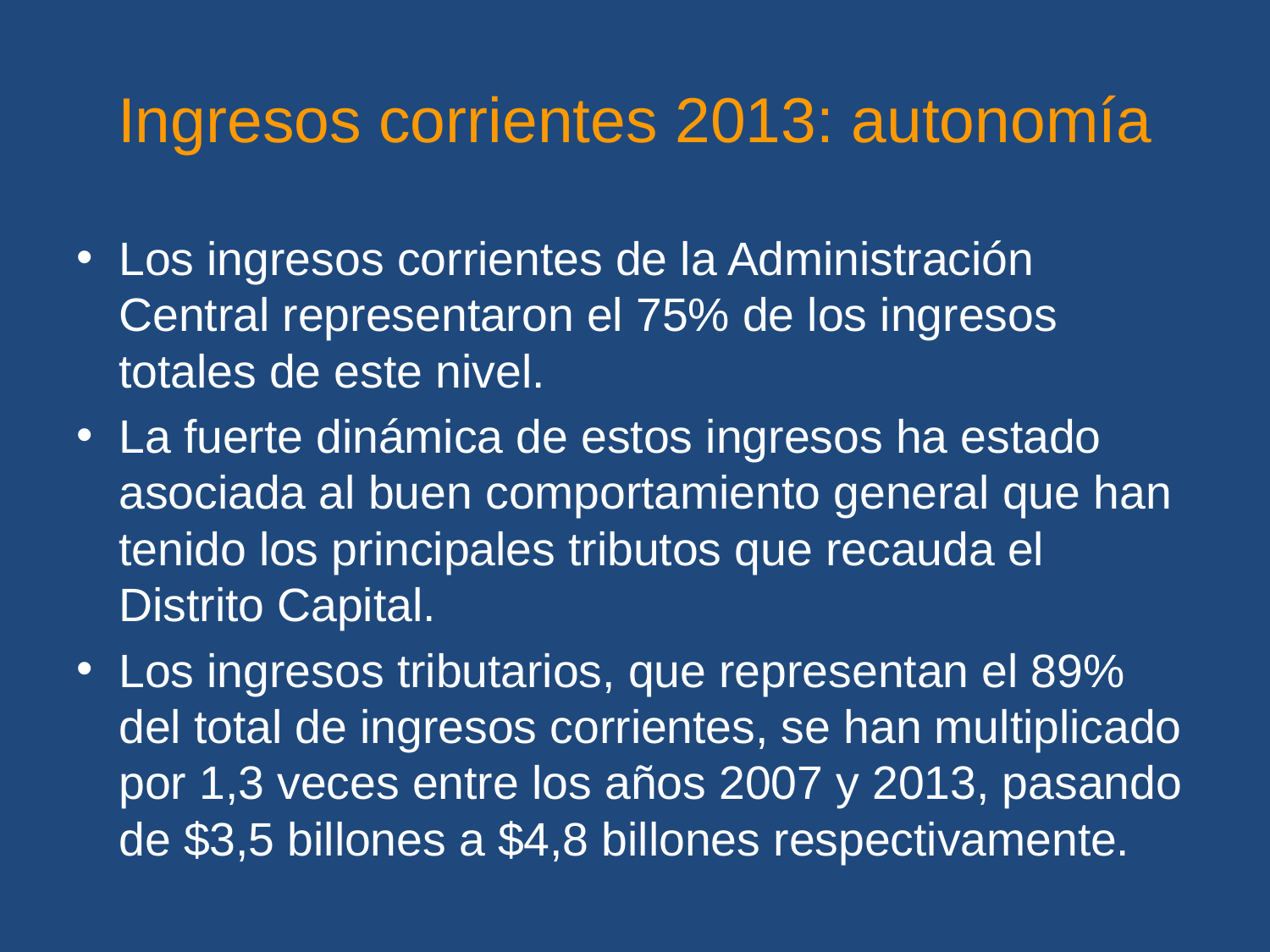

# Ingresos corrientes 2013: autonomía
Los ingresos corrientes de la Administración Central representaron el 75% de los ingresos totales de este nivel.
La fuerte dinámica de estos ingresos ha estado asociada al buen comportamiento general que han tenido los principales tributos que recauda el Distrito Capital.
Los ingresos tributarios, que representan el 89% del total de ingresos corrientes, se han multiplicado por 1,3 veces entre los años 2007 y 2013, pasando de $3,5 billones a $4,8 billones respectivamente.